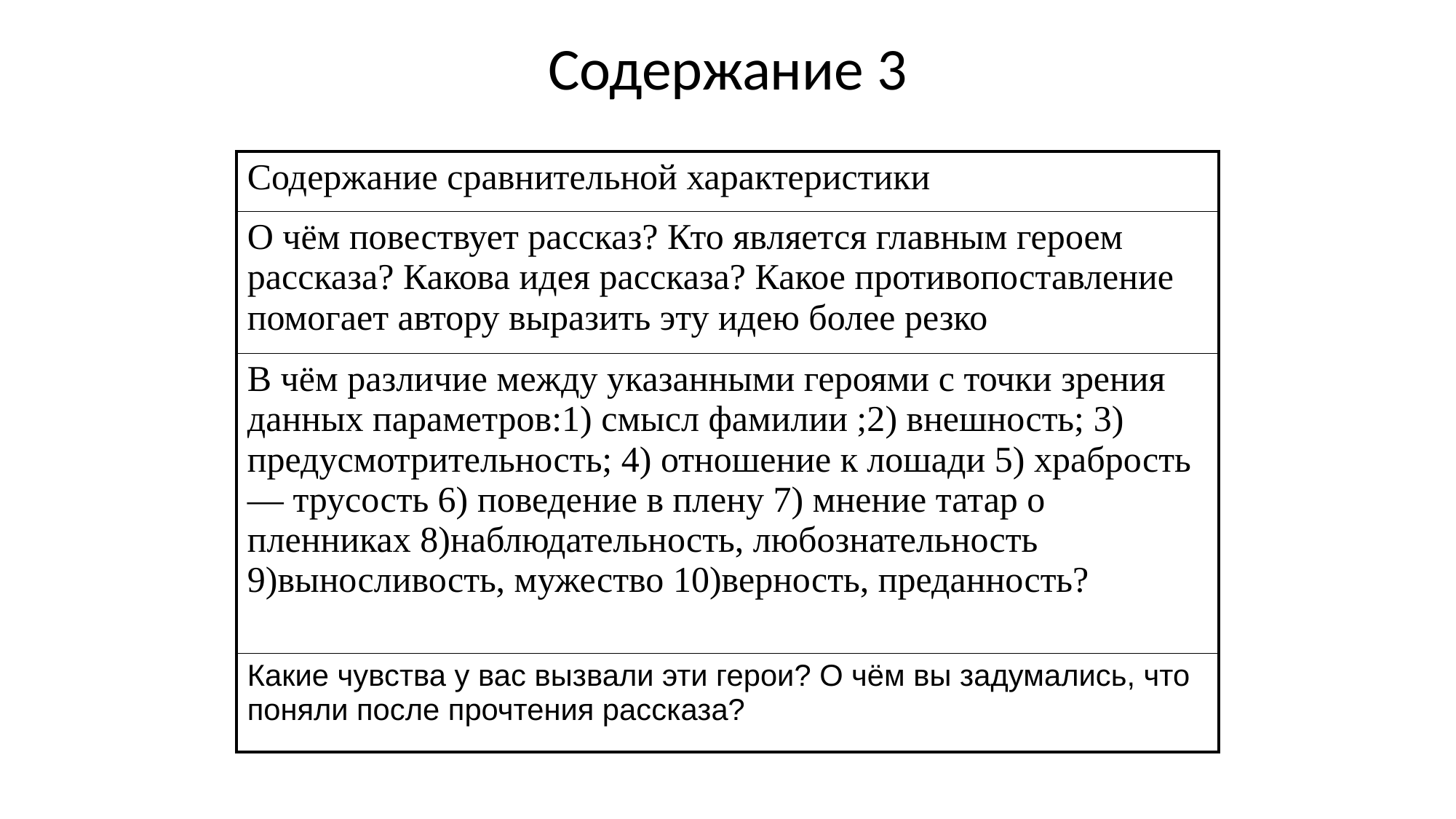

# Содержание 3
| Содержание сравнительной характеристики |
| --- |
| О чём повествует рассказ? Кто является главным героем рассказа? Какова идея рассказа? Какое противопоставление помогает автору выразить эту идею более резко |
| В чём различие между указанными героями с точки зрения данных параметров:1) смысл фамилии ;2) внешность; 3) предусмотрительность; 4) отношение к лошади 5) храбрость — трусость 6) поведение в плену 7) мнение татар о пленниках 8)наблюдательность, любознательность 9)выносливость, мужество 10)верность, преданность? |
| Какие чувства у вас вызвали эти герои? О чём вы задумались, что поняли после прочтения рассказа? |